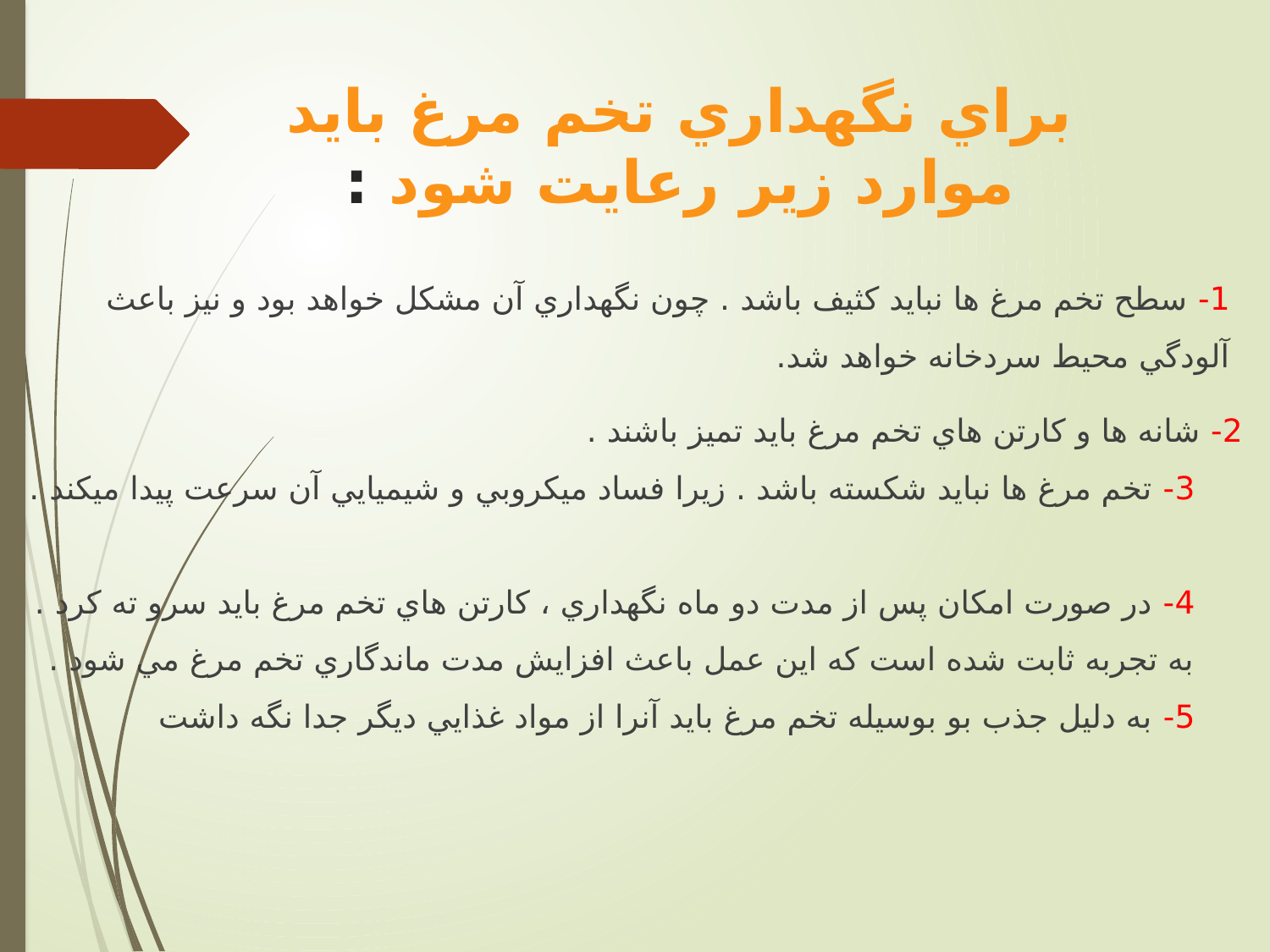

# براي نگهداري تخم مرغ بايد موارد زير رعايت شود :
1- سطح تخم مرغ ها نبايد كثيف باشد . چون نگهداري آن مشكل خواهد بود و نيز باعث آلودگي محيط سردخانه خواهد شد.
2- شانه ها و كارتن هاي تخم مرغ بايد تميز باشند .
3- تخم مرغ ها نبايد شكسته باشد . زيرا فساد ميكروبي و شيميايي آن سرعت پيدا ميكند .
4- در صورت امكان پس از مدت دو ماه نگهداري ، كارتن هاي تخم مرغ بايد سرو ته كرد . به تجربه ثابت شده است كه اين عمل باعث افزايش مدت ماندگاري تخم مرغ مي شود .
5- به دليل جذب بو بوسيله تخم مرغ بايد آنرا از مواد غذايي ديگر جدا نگه داشت